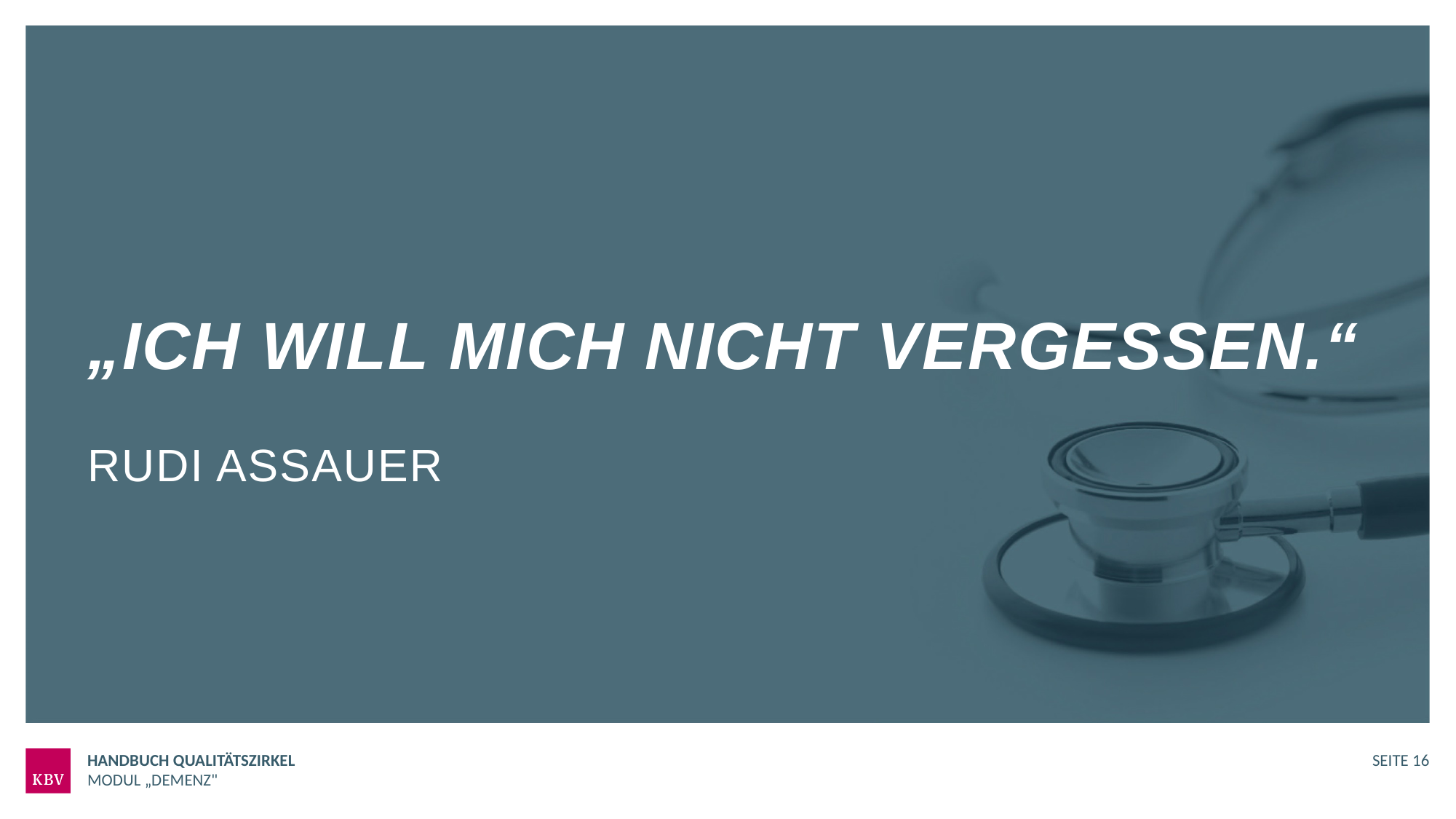

„Ich will mich nicht vergessen.“

Rudi Assauer
Handbuch Qualitätszirkel
SEITE 16

Modul „Demenz"